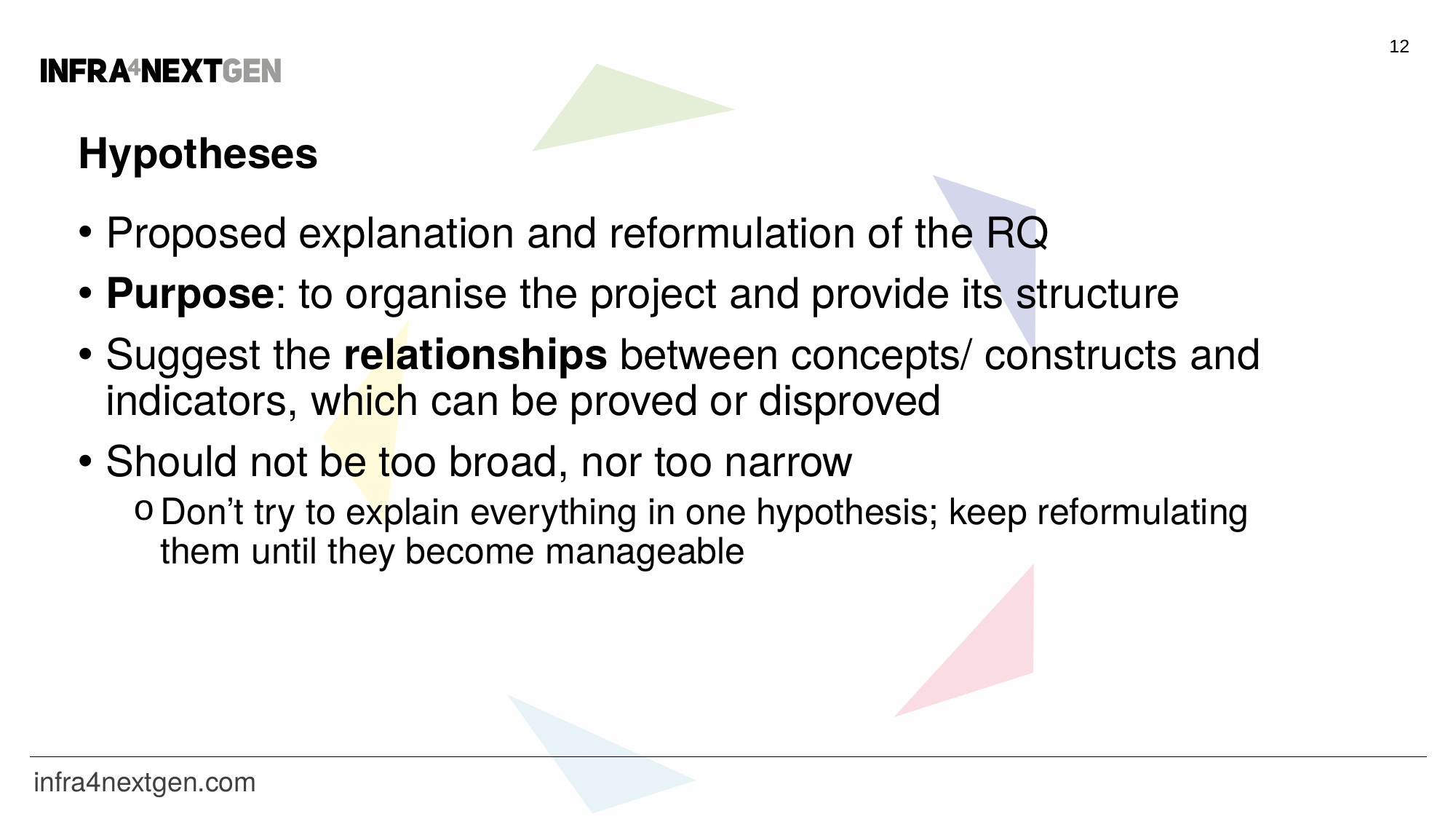

12
# Hypotheses
Proposed explanation and reformulation of the RQ
Purpose: to organise the project and provide its structure
Suggest the relationships between concepts/ constructs and indicators, which can be proved or disproved
Should not be too broad, nor too narrow
Don’t try to explain everything in one hypothesis; keep reformulating them until they become manageable

infra4nextgen.com